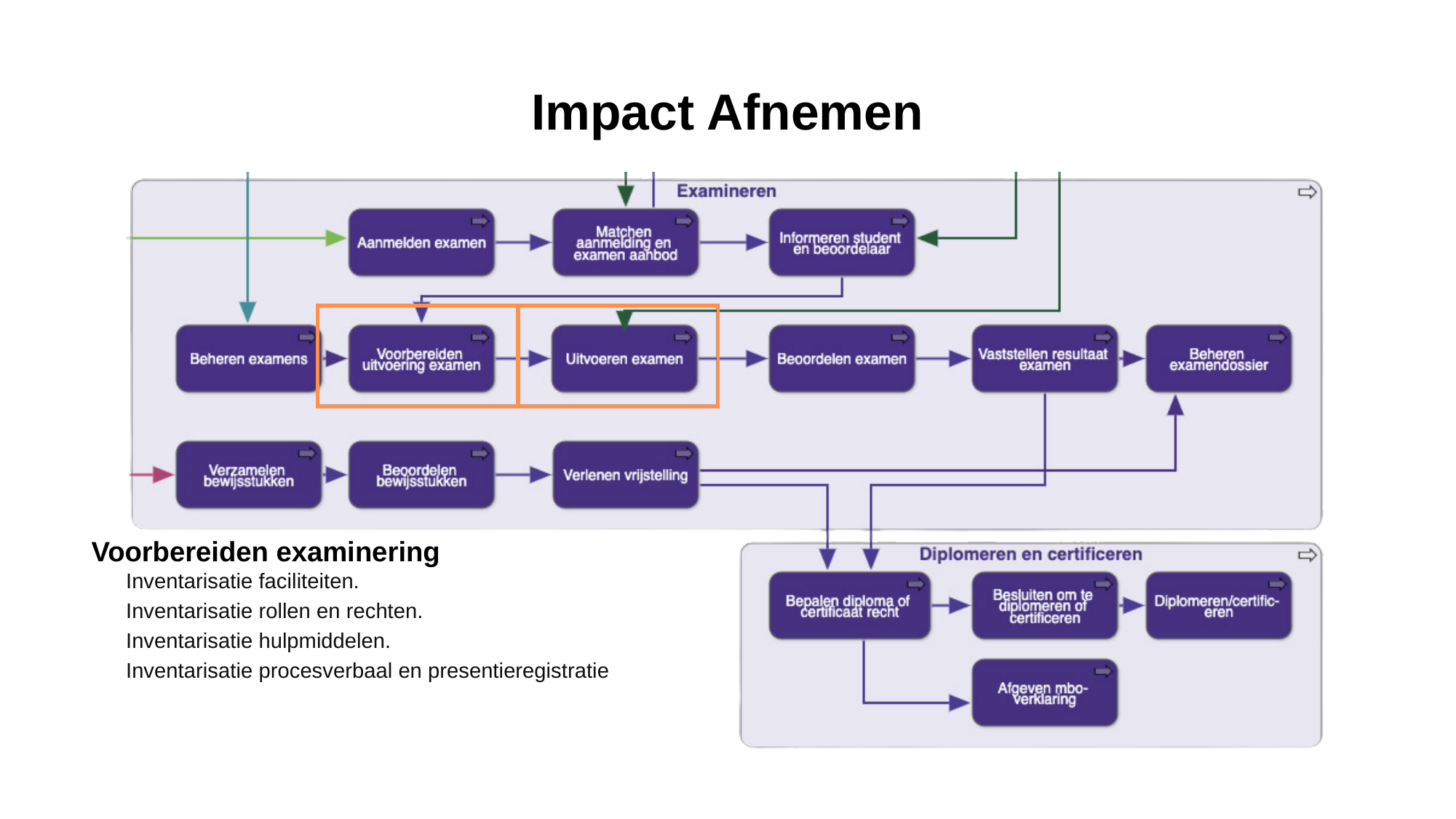

Impact Afnemen

Voorbereiden examinering
Inventarisatie faciliteiten.
Inventarisatie rollen en rechten.
Inventarisatie hulpmiddelen.
Inventarisatie procesverbaal en presentieregistratie